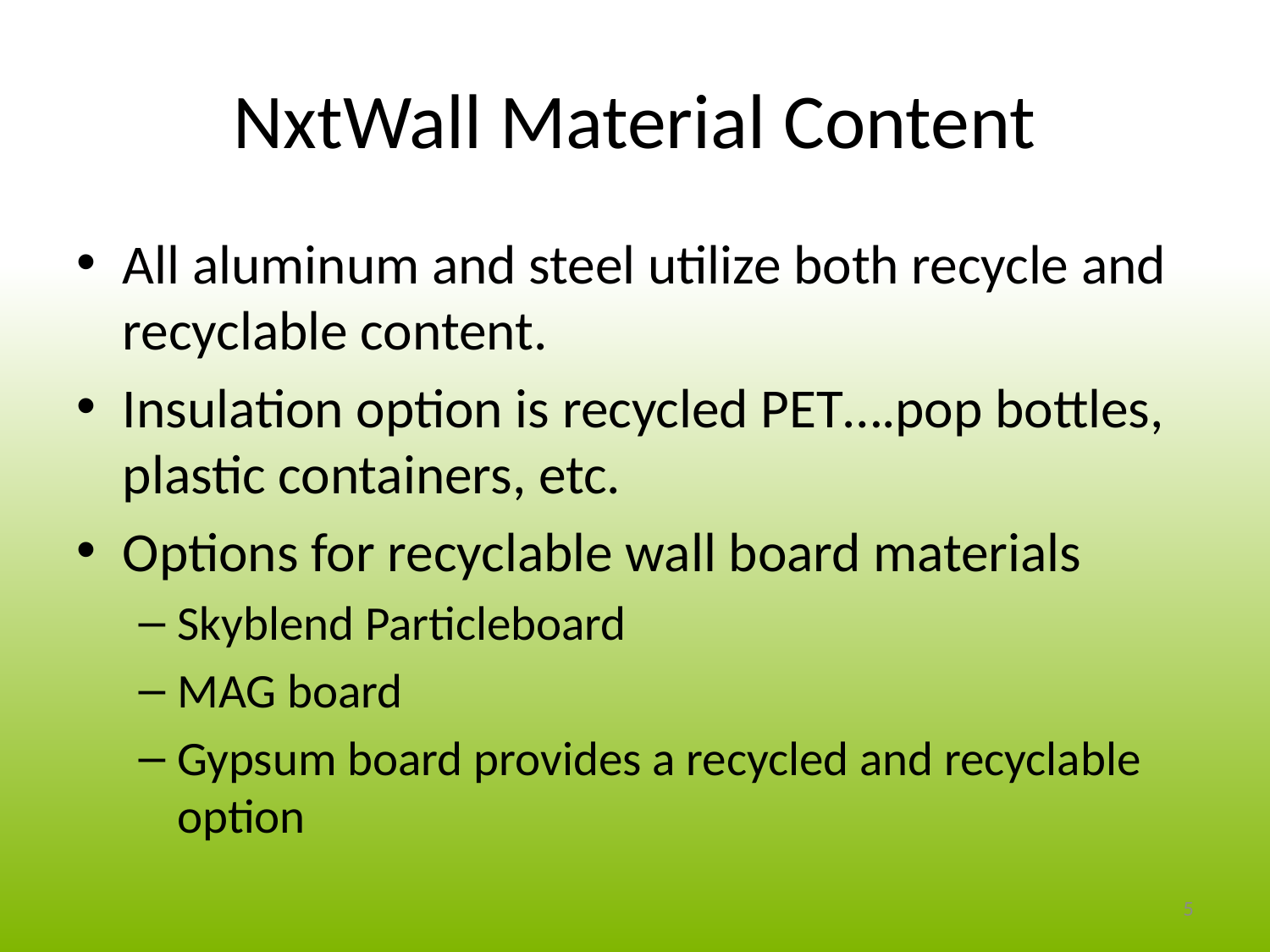

# NxtWall Material Content
All aluminum and steel utilize both recycle and recyclable content.
Insulation option is recycled PET….pop bottles, plastic containers, etc.
Options for recyclable wall board materials
Skyblend Particleboard
MAG board
Gypsum board provides a recycled and recyclable option
5